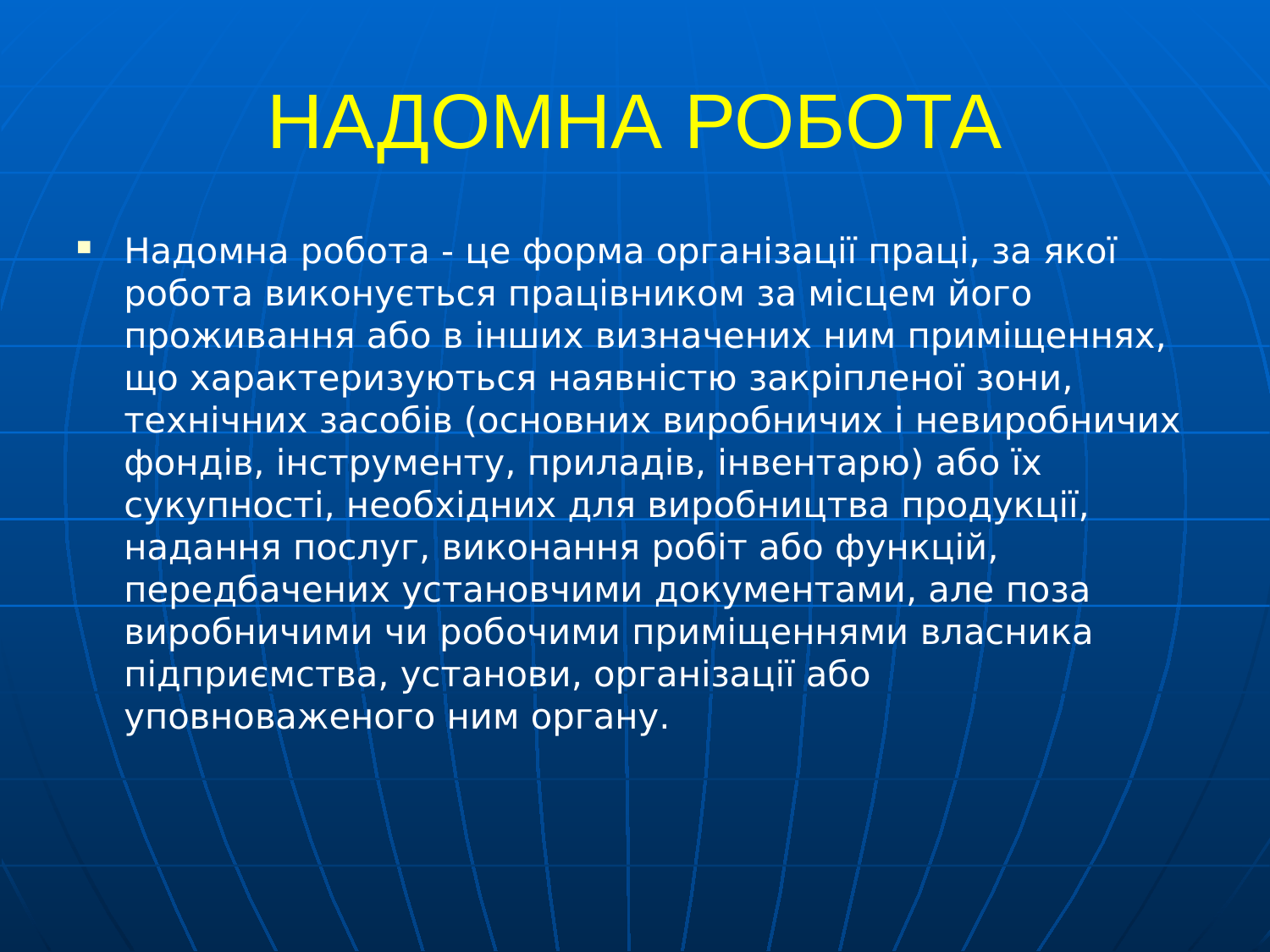

# НАДОМНА РОБОТА
Надомна робота - це форма організації праці, за якої робота виконується працівником за місцем його проживання або в інших визначених ним приміщеннях, що характеризуються наявністю закріпленої зони, технічних засобів (основних виробничих і невиробничих фондів, інструменту, приладів, інвентарю) або їх сукупності, необхідних для виробництва продукції, надання послуг, виконання робіт або функцій, передбачених установчими документами, але поза виробничими чи робочими приміщеннями власника підприємства, установи, організації або уповноваженого ним органу.